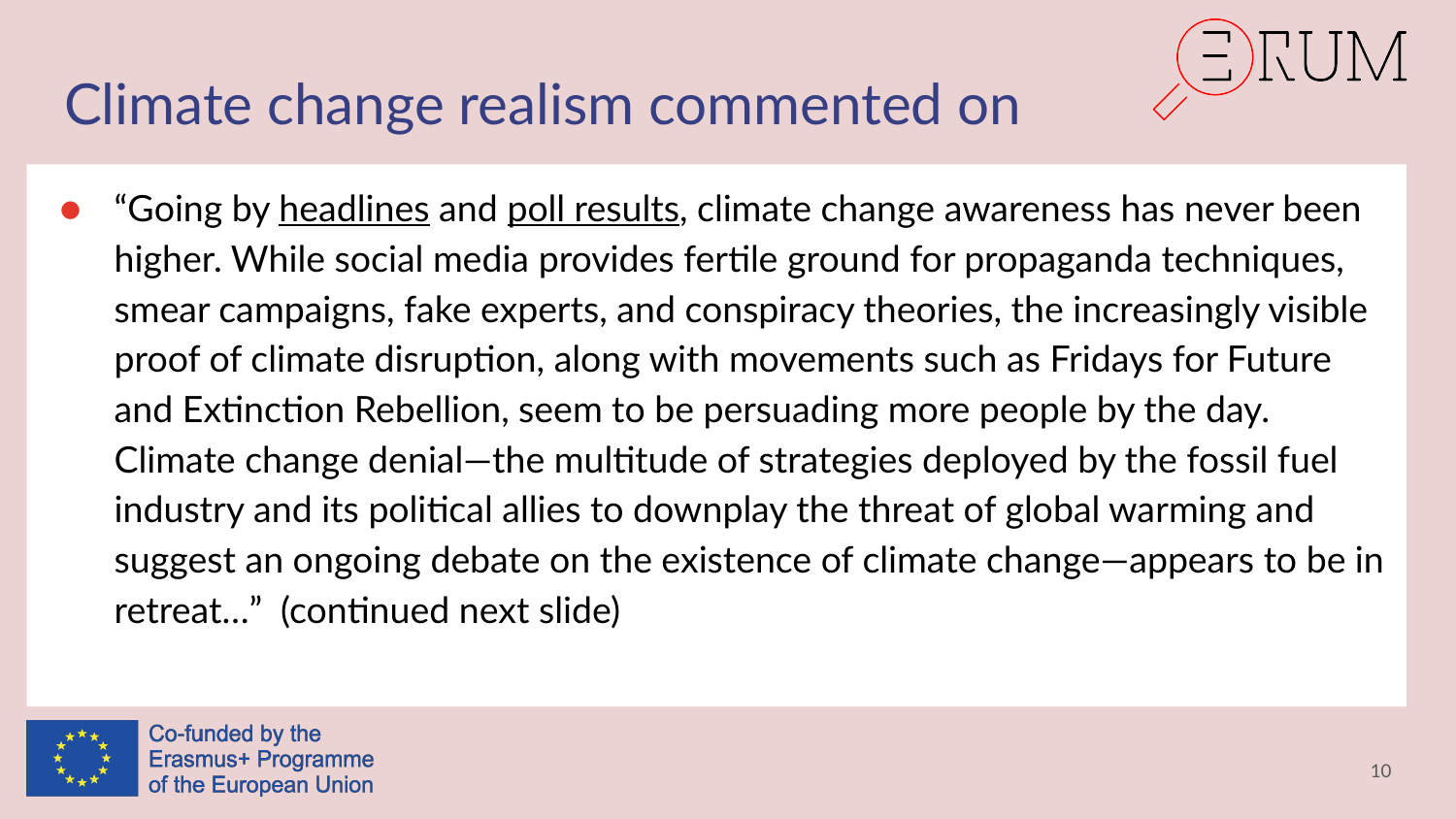

# Climate change realism commented on
“Going by headlines and poll results, climate change awareness has never been higher. While social media provides fertile ground for propaganda techniques, smear campaigns, fake experts, and conspiracy theories, the increasingly visible proof of climate disruption, along with movements such as Fridays for Future and Extinction Rebellion, seem to be persuading more people by the day. Climate change denial—the multitude of strategies deployed by the fossil fuel industry and its political allies to downplay the threat of global warming and suggest an ongoing debate on the existence of climate change—appears to be in retreat…”  (continued next slide)

10